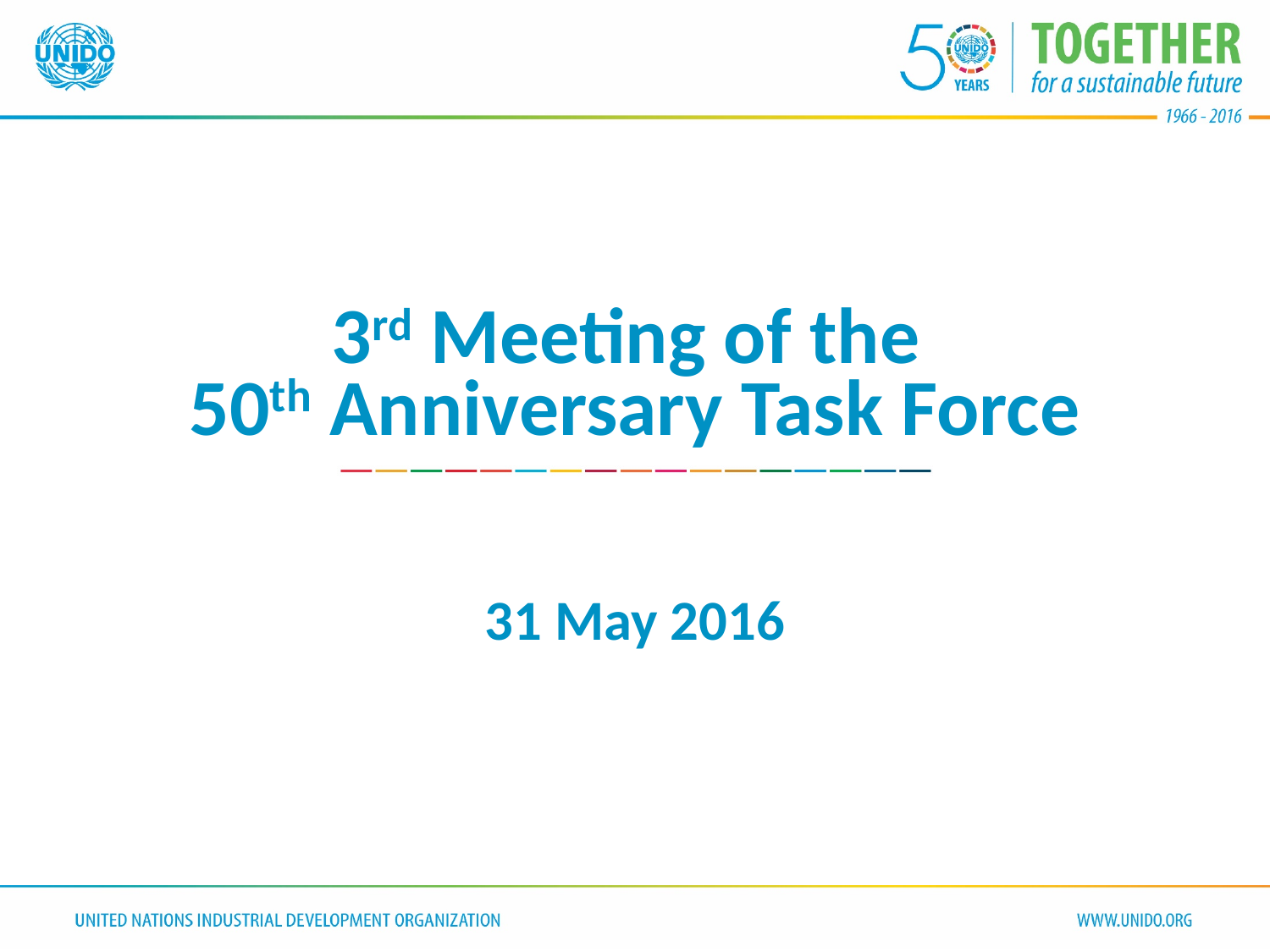

# 3rd Meeting of the 50th Anniversary Task Force

31 May 2016